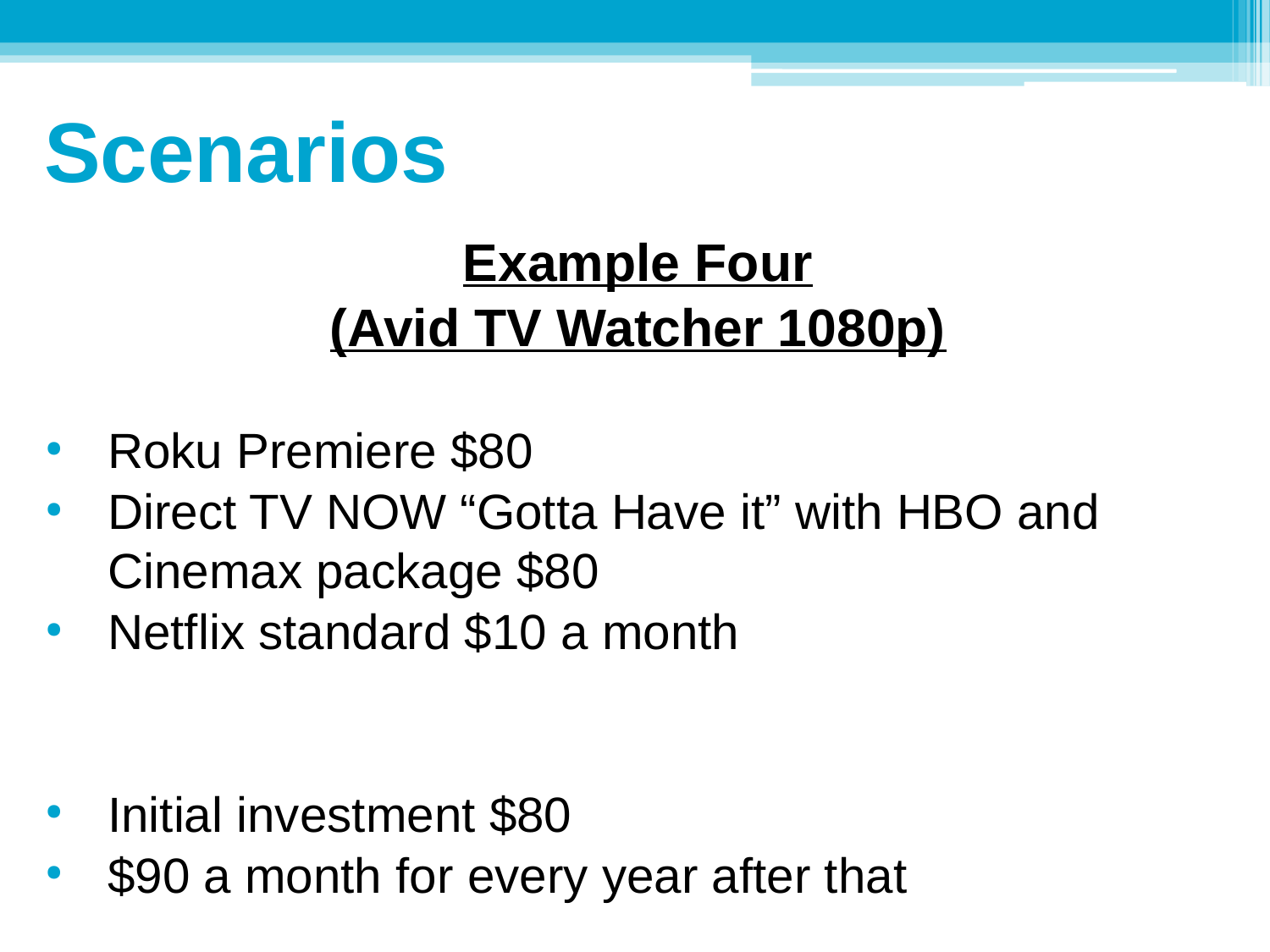

# Scenarios
Example Four
(Avid TV Watcher 1080p)

Roku Premiere $80
Direct TV NOW “Gotta Have it” with HBO and Cinemax package $80
Netflix standard $10 a month

Initial investment $80
$90 a month for every year after that